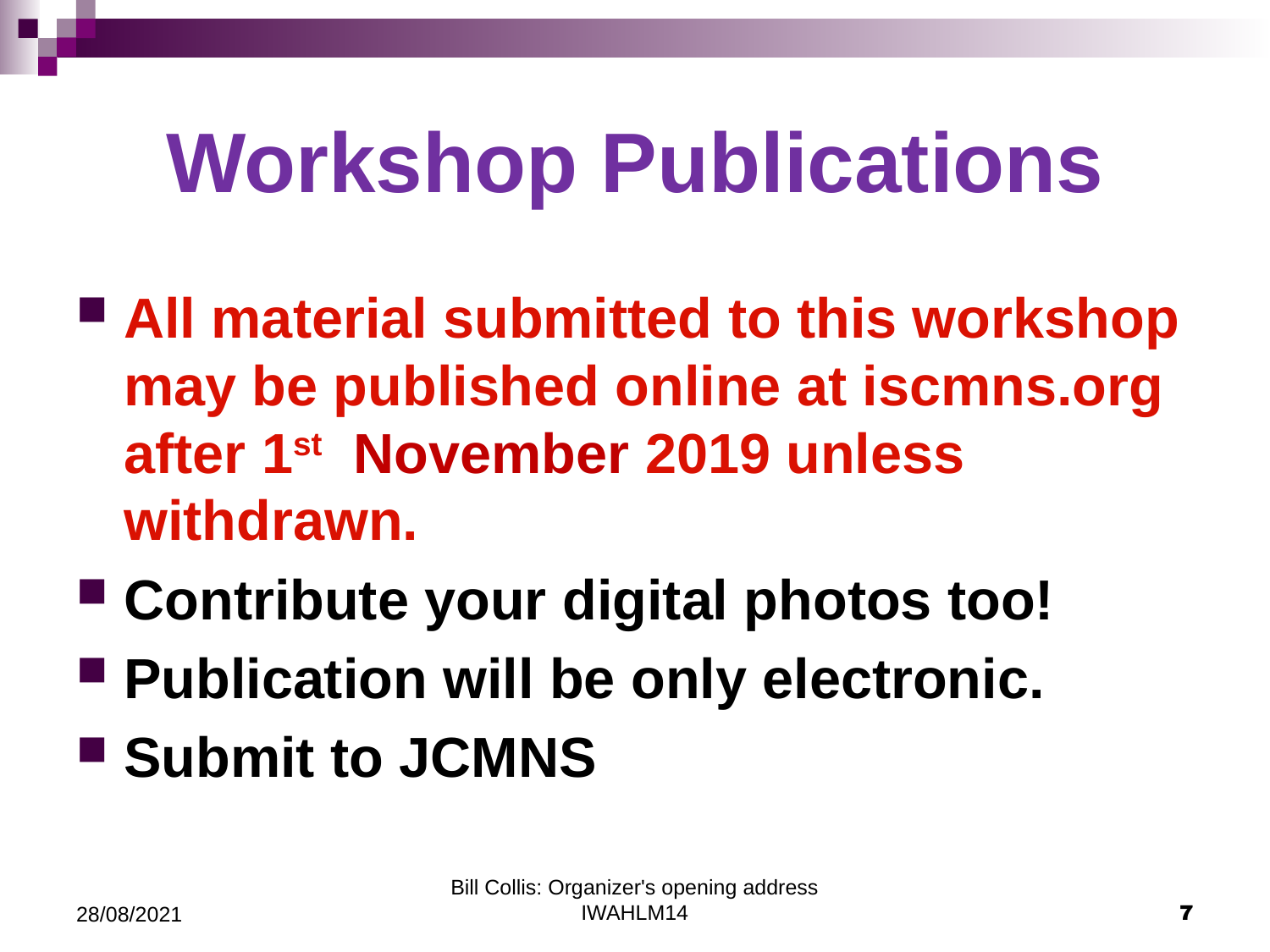

# Workshop Publications
All material submitted to this workshop may be published online at iscmns.org after 1st  November 2019 unless withdrawn.
Contribute your digital photos too!
Publication will be only electronic.
Submit to JCMNS
28/08/2021
Bill Collis: Organizer's opening address IWAHLM14
7